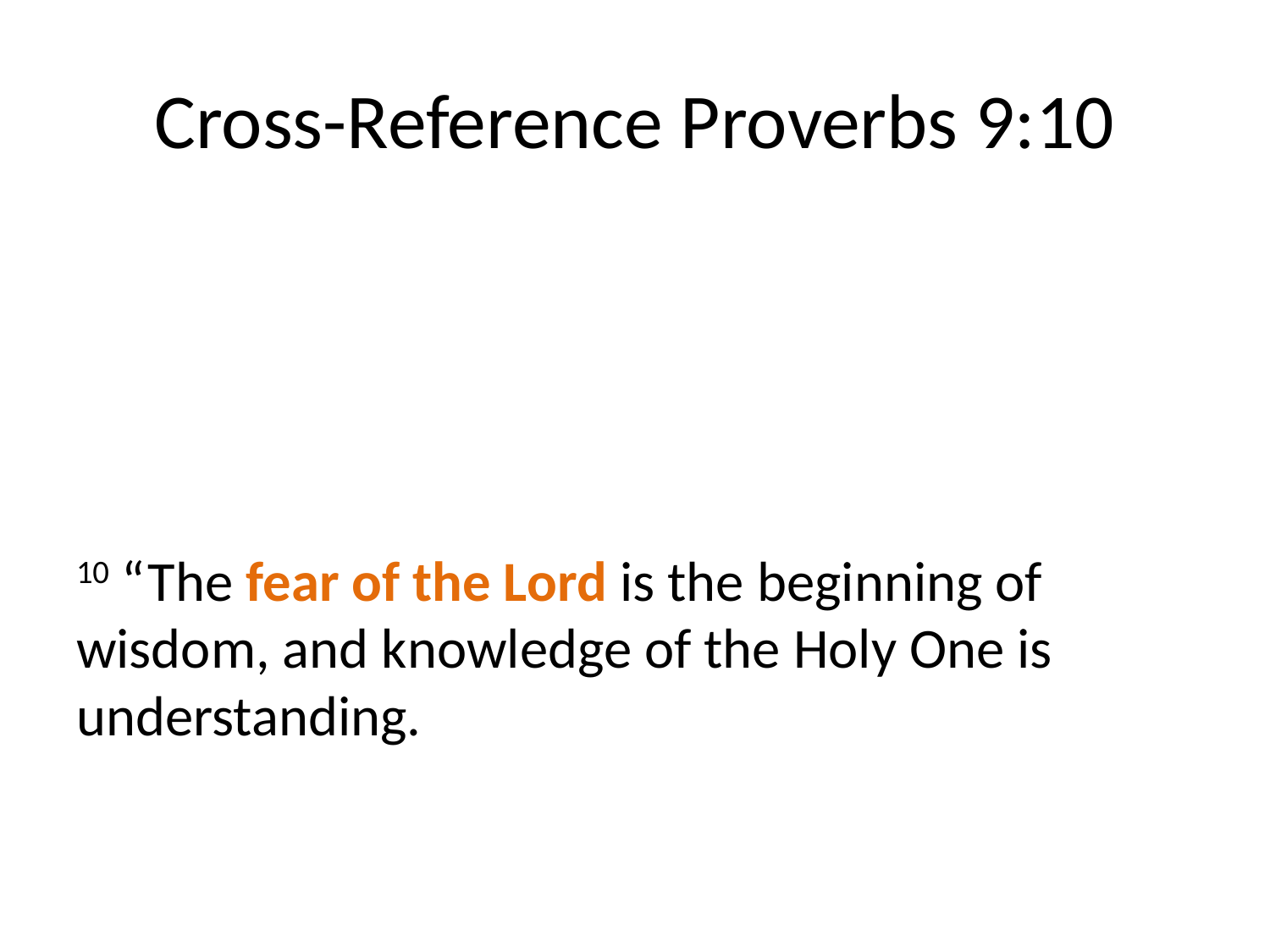

# Cross-Reference Proverbs 9:10

10 “The fear of the Lord is the beginning of wisdom, and knowledge of the Holy One is understanding.